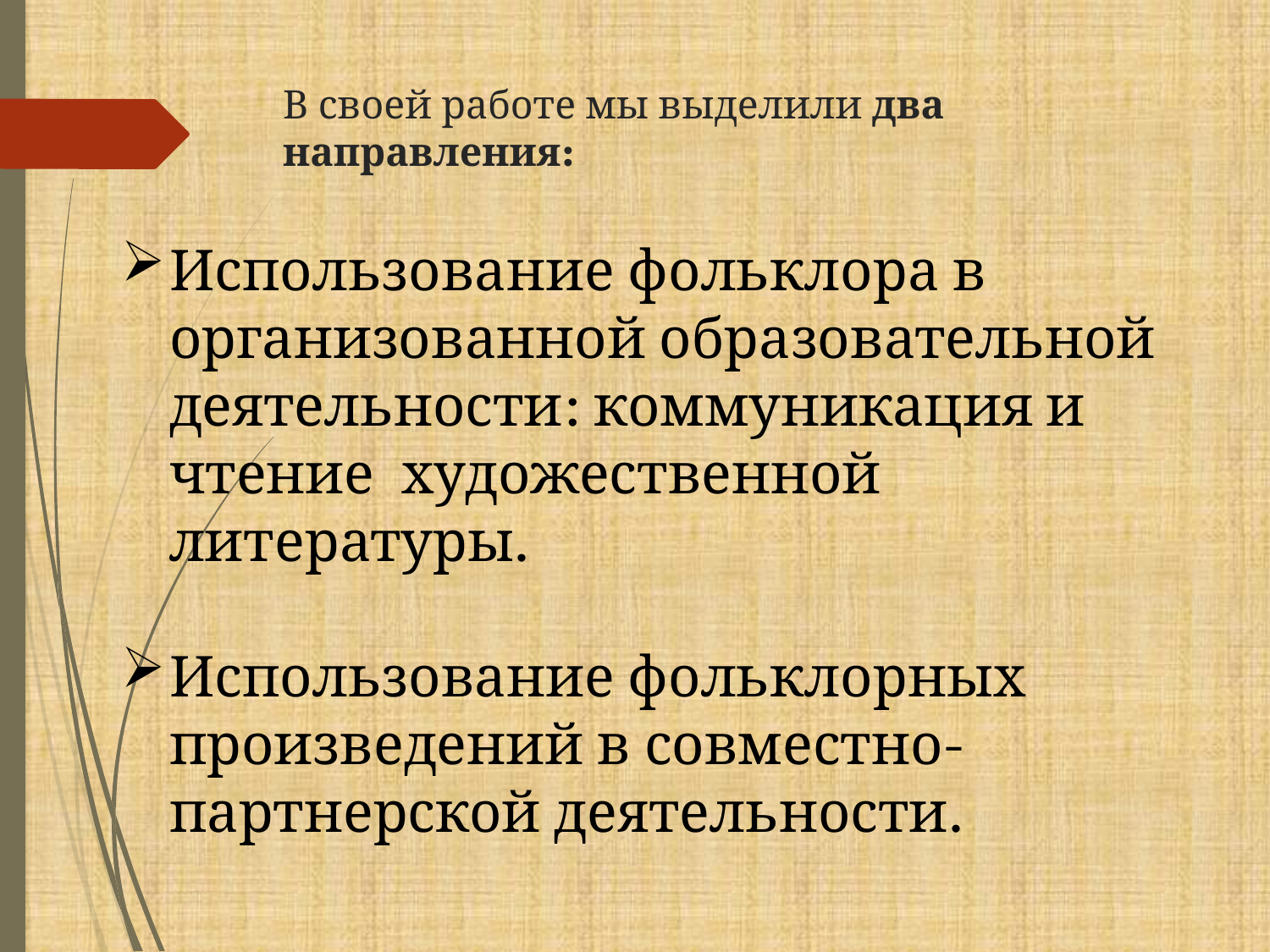

# В своей работе мы выделили два направления:
Использование фольклора в организованной образовательной деятельности: коммуникация и чтение  художественной литературы.

Использование фольклорных произведений в совместно-партнерской деятельности.